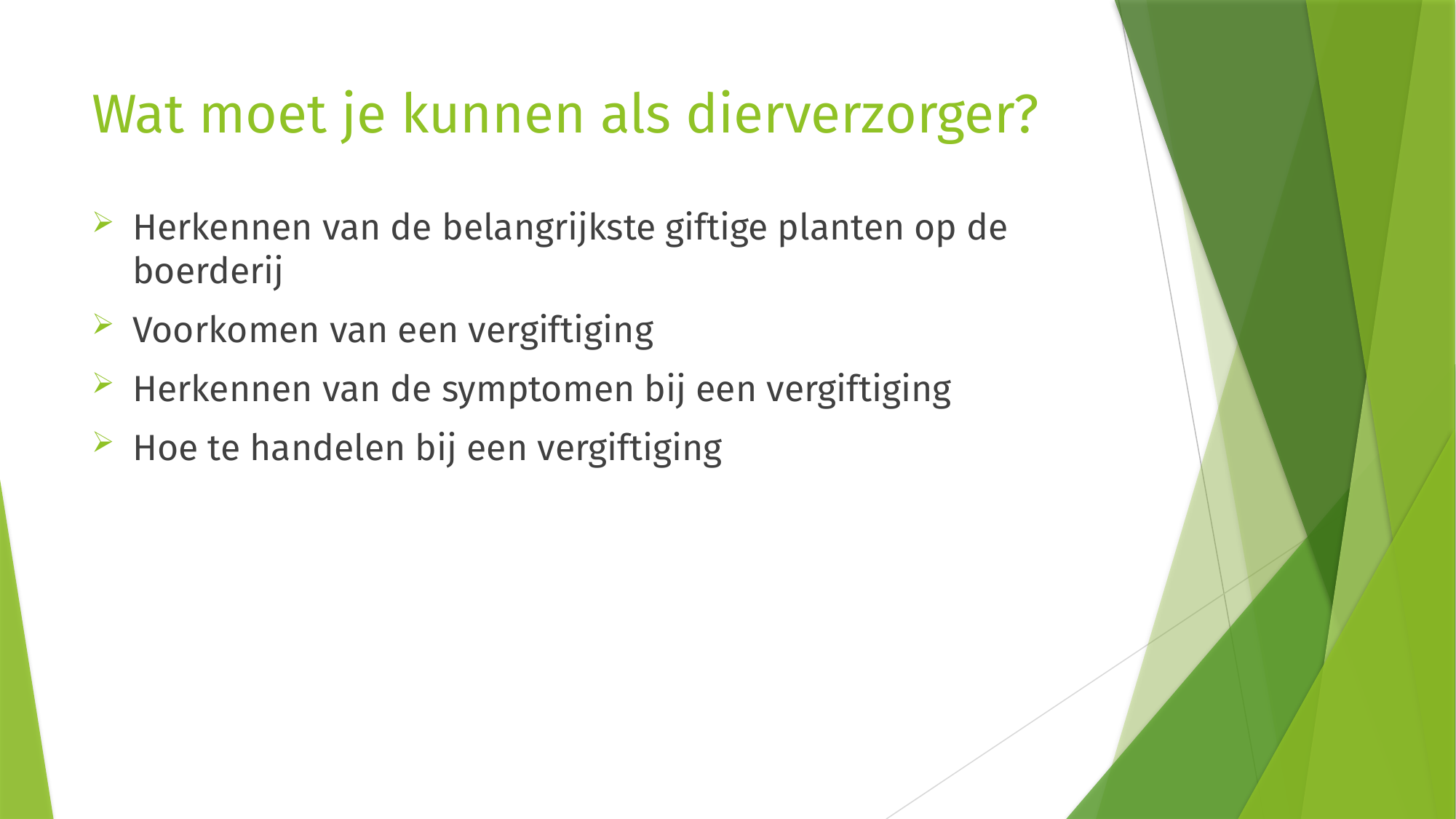

# Wat moet je kunnen als dierverzorger?
Herkennen van de belangrijkste giftige planten op de boerderij
Voorkomen van een vergiftiging
Herkennen van de symptomen bij een vergiftiging
Hoe te handelen bij een vergiftiging